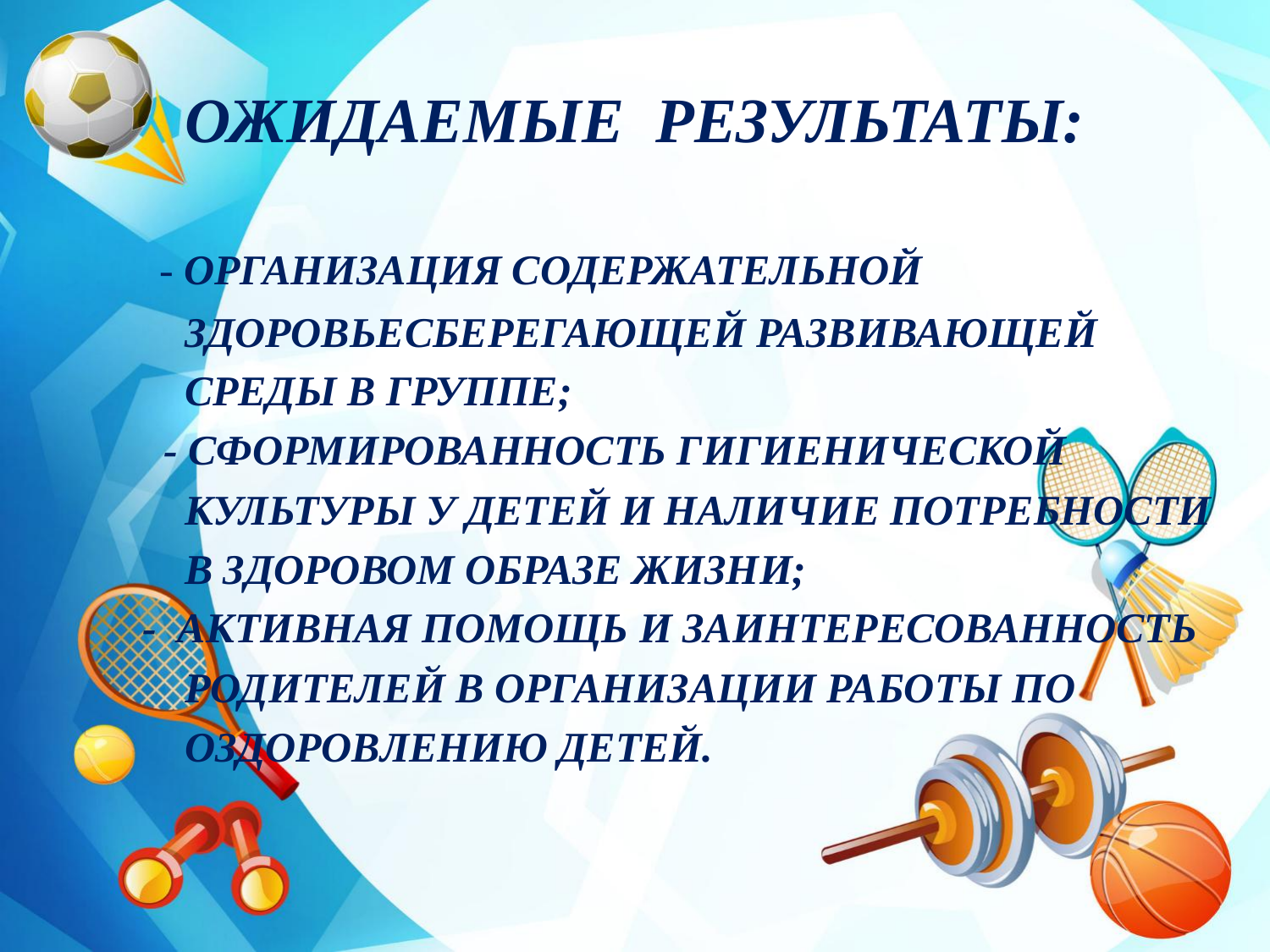

# ОЖИДАЕМЫЕ  РЕЗУЛЬТАТЫ:
        - ОРГАНИЗАЦИЯ СОДЕРЖАТЕЛЬНОЙ
            ЗДОРОВЬЕСБЕРЕГАЮЩЕЙ РАЗВИВАЮЩЕЙ
            СРЕДЫ В ГРУППЕ;
          - СФОРМИРОВАННОСТЬ ГИГИЕНИЧЕСКОЙ
            КУЛЬТУРЫ У ДЕТЕЙ И НАЛИЧИЕ ПОТРЕБНОСТИ
            В ЗДОРОВОМ ОБРАЗЕ ЖИЗНИ;
        -  АКТИВНАЯ ПОМОЩЬ И ЗАИНТЕРЕСОВАННОСТЬ
            РОДИТЕЛЕЙ В ОРГАНИЗАЦИИ РАБОТЫ ПО
            ОЗДОРОВЛЕНИЮ ДЕТЕЙ.